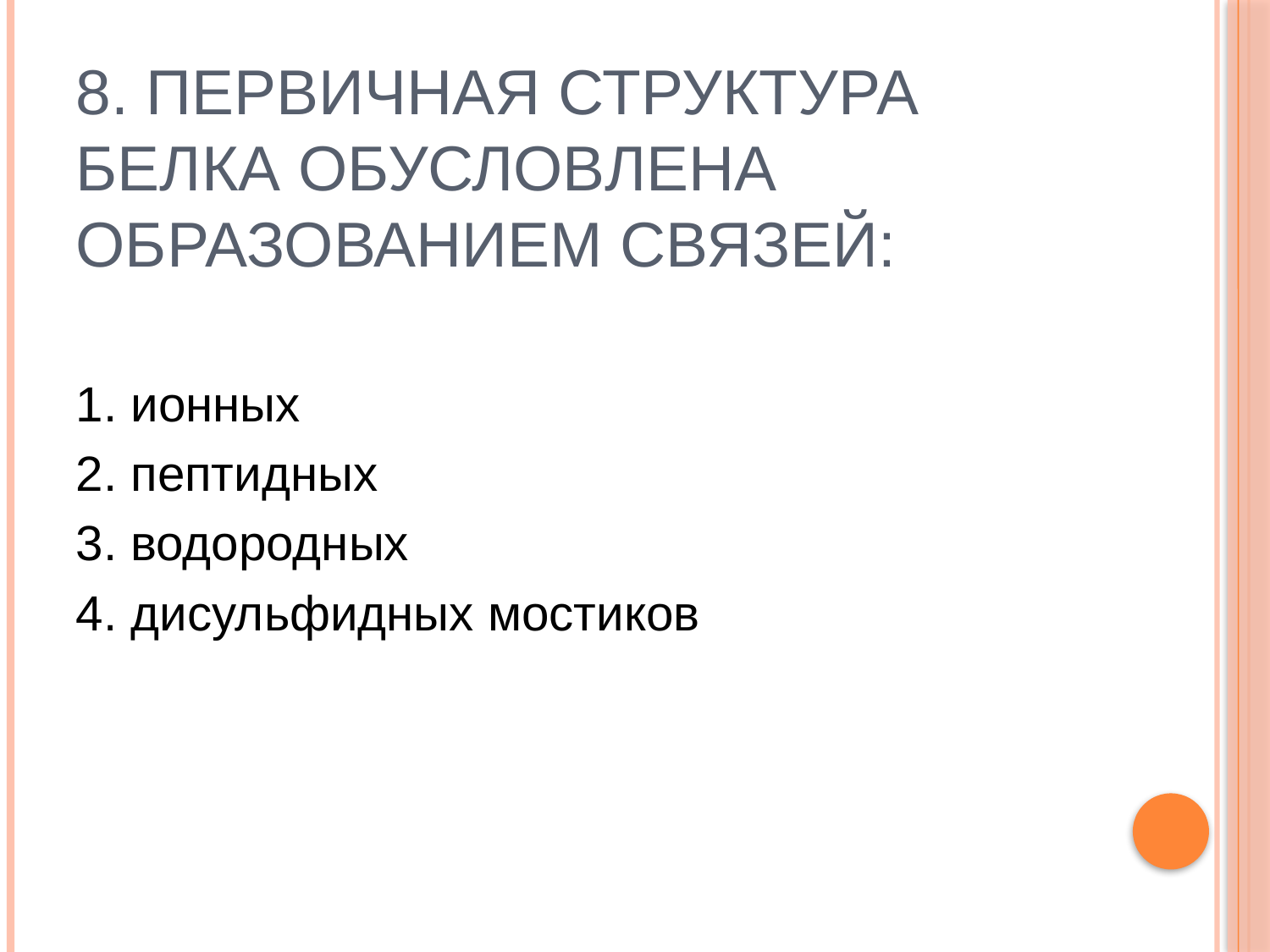

# 8. Первичная структура белка обусловлена образованием связей:
1. ионных
2. пептидных
3. водородных
4. дисульфидных мостиков